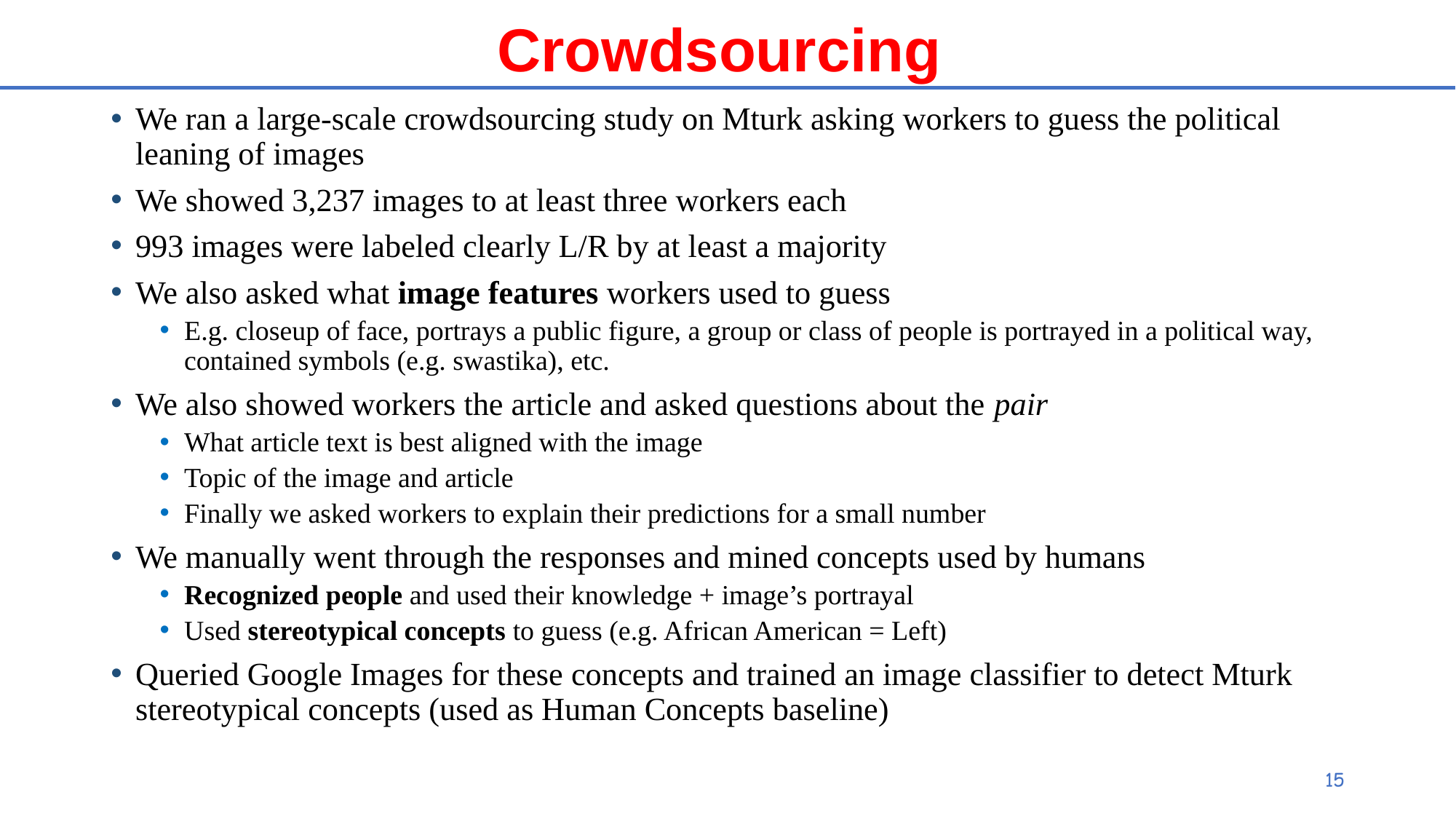

# Crowdsourcing
We ran a large-scale crowdsourcing study on Mturk asking workers to guess the political leaning of images
We showed 3,237 images to at least three workers each
993 images were labeled clearly L/R by at least a majority
We also asked what image features workers used to guess
E.g. closeup of face, portrays a public figure, a group or class of people is portrayed in a political way, contained symbols (e.g. swastika), etc.
We also showed workers the article and asked questions about the pair
What article text is best aligned with the image
Topic of the image and article
Finally we asked workers to explain their predictions for a small number
We manually went through the responses and mined concepts used by humans
Recognized people and used their knowledge + image’s portrayal
Used stereotypical concepts to guess (e.g. African American = Left)
Queried Google Images for these concepts and trained an image classifier to detect Mturk stereotypical concepts (used as Human Concepts baseline)

15